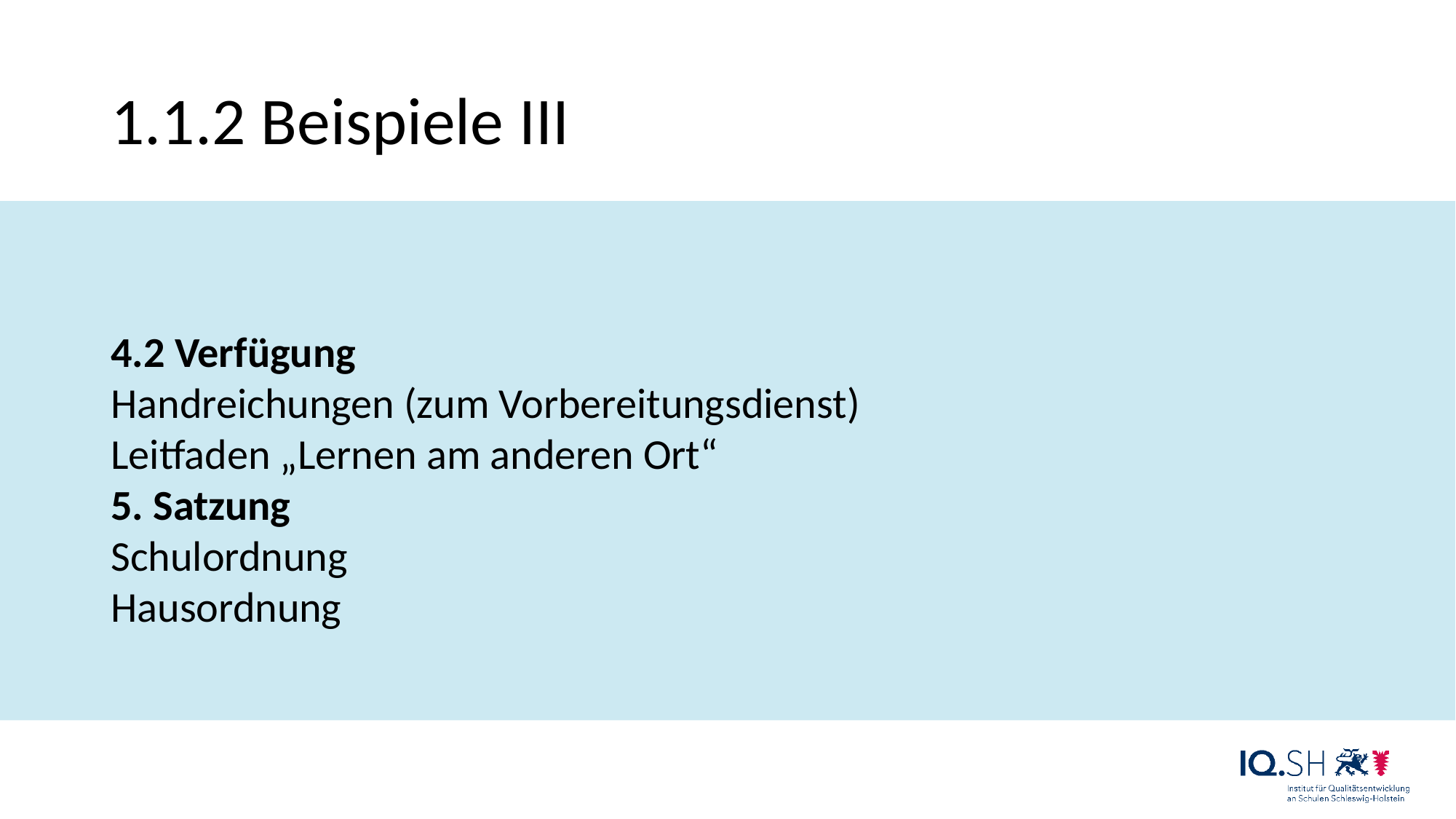

# 1.1.2 Beispiele III
4.2 Verfügung
Handreichungen (zum Vorbereitungsdienst)
Leitfaden „Lernen am anderen Ort“
5. Satzung
Schulordnung
Hausordnung